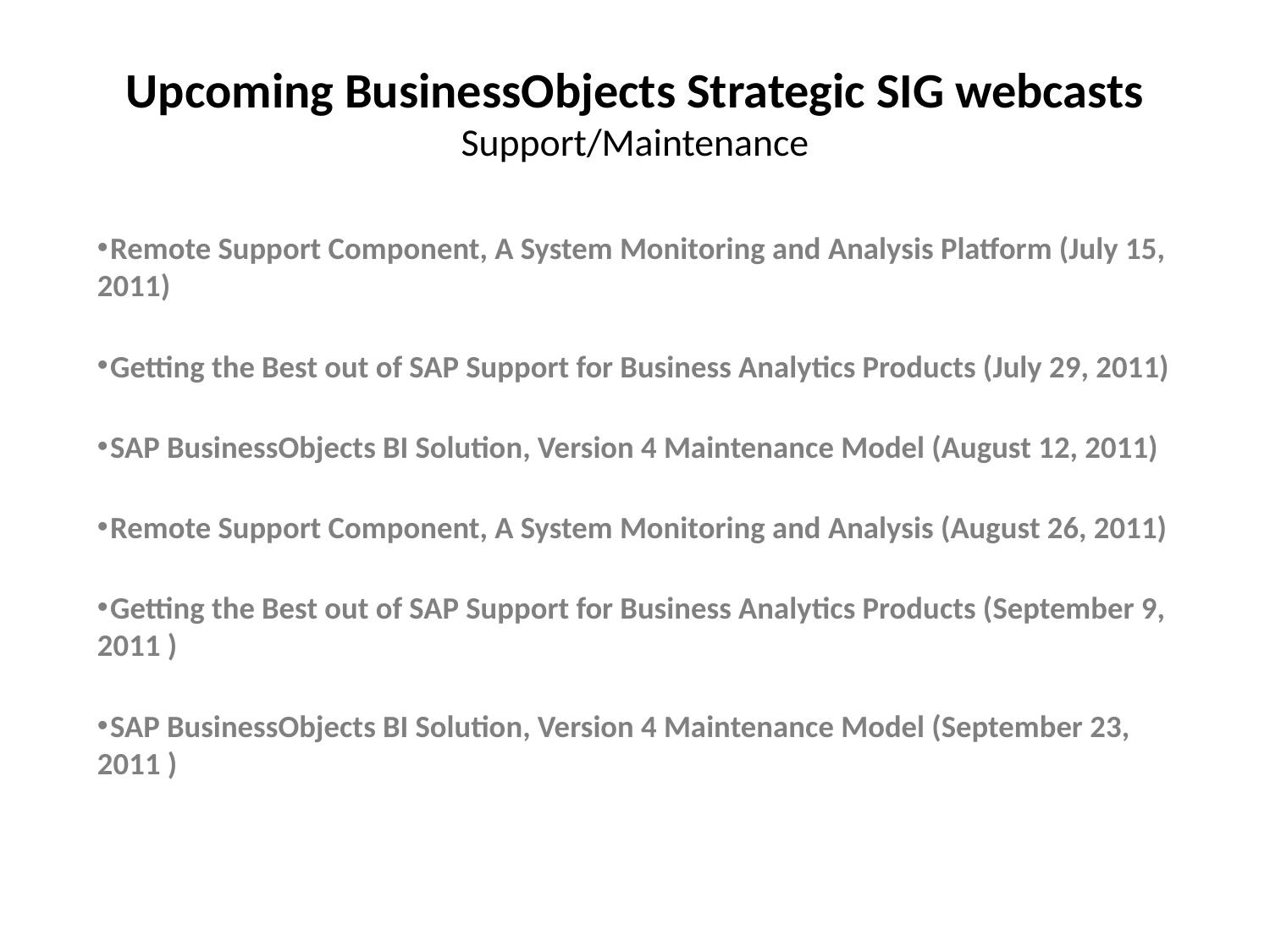

# Upcoming BusinessObjects Strategic SIG webcasts Support/Maintenance
 Remote Support Component, A System Monitoring and Analysis Platform (July 15, 2011)
 Getting the Best out of SAP Support for Business Analytics Products (July 29, 2011)
 SAP BusinessObjects BI Solution, Version 4 Maintenance Model (August 12, 2011)
 Remote Support Component, A System Monitoring and Analysis (August 26, 2011)
 Getting the Best out of SAP Support for Business Analytics Products (September 9, 2011 )
 SAP BusinessObjects BI Solution, Version 4 Maintenance Model (September 23, 2011 )